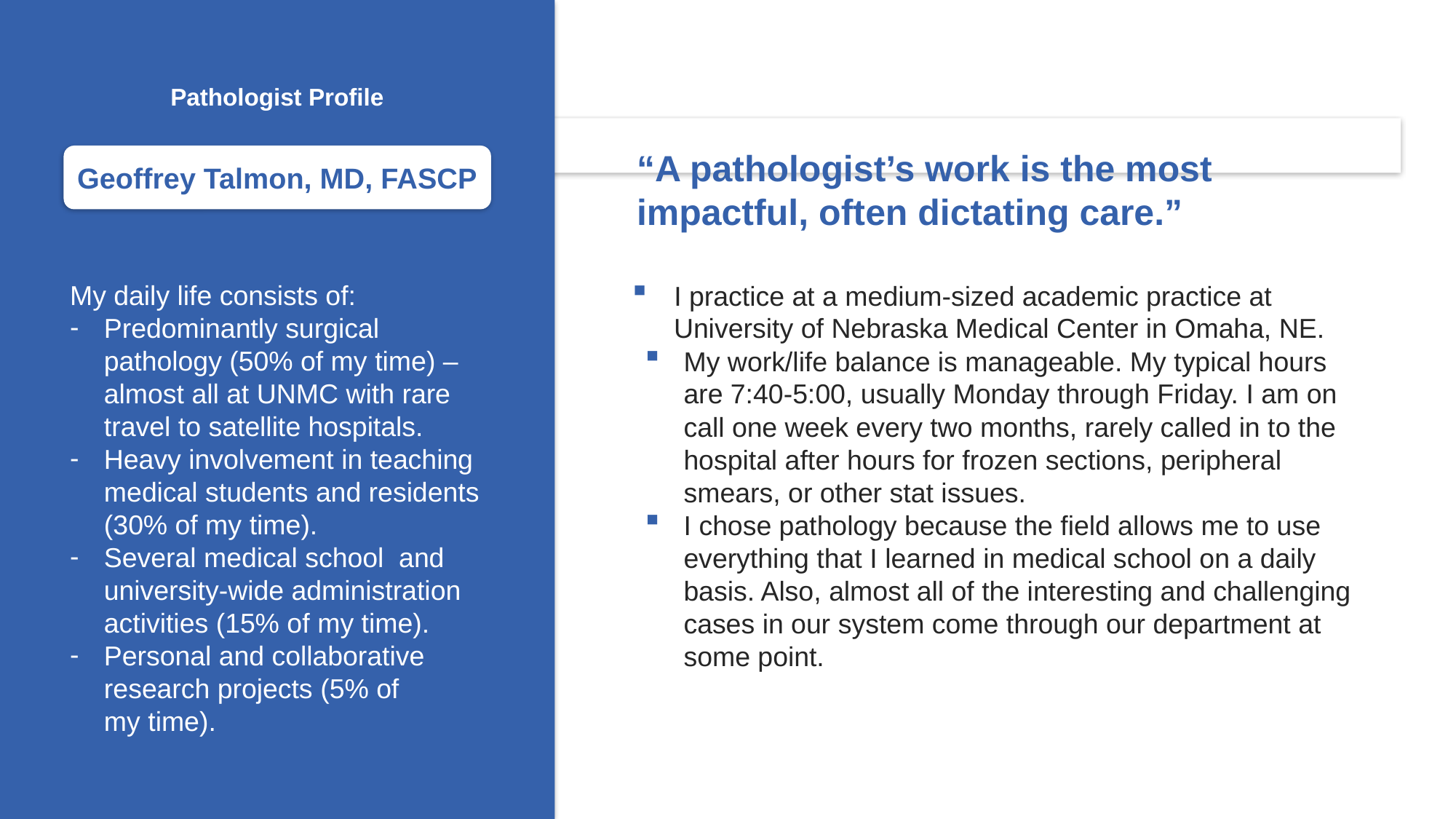

Pathologist Profile

“A pathologist’s work is the most impactful, often dictating care.”
Geoffrey Talmon, MD, FASCP
My daily life consists of:
Predominantly surgical pathology (50% of my time) – almost all at UNMC with rare travel to satellite hospitals.
Heavy involvement in teaching
medical students and residents
(30% of my time).
Several medical school  and university-wide administration
activities (15% of my time).
Personal and collaborative
research projects (5% of
my time).
 I practice at a medium-sized academic practice at
 University of Nebraska Medical Center in Omaha, NE.
My work/life balance is manageable. My typical hours are 7:40-5:00, usually Monday through Friday. I am on call one week every two months, rarely called in to the hospital after hours for frozen sections, peripheral smears, or other stat issues.
I chose pathology because the field allows me to use everything that I learned in medical school on a daily basis. Also, almost all of the interesting and challenging cases in our system come through our department at some point.